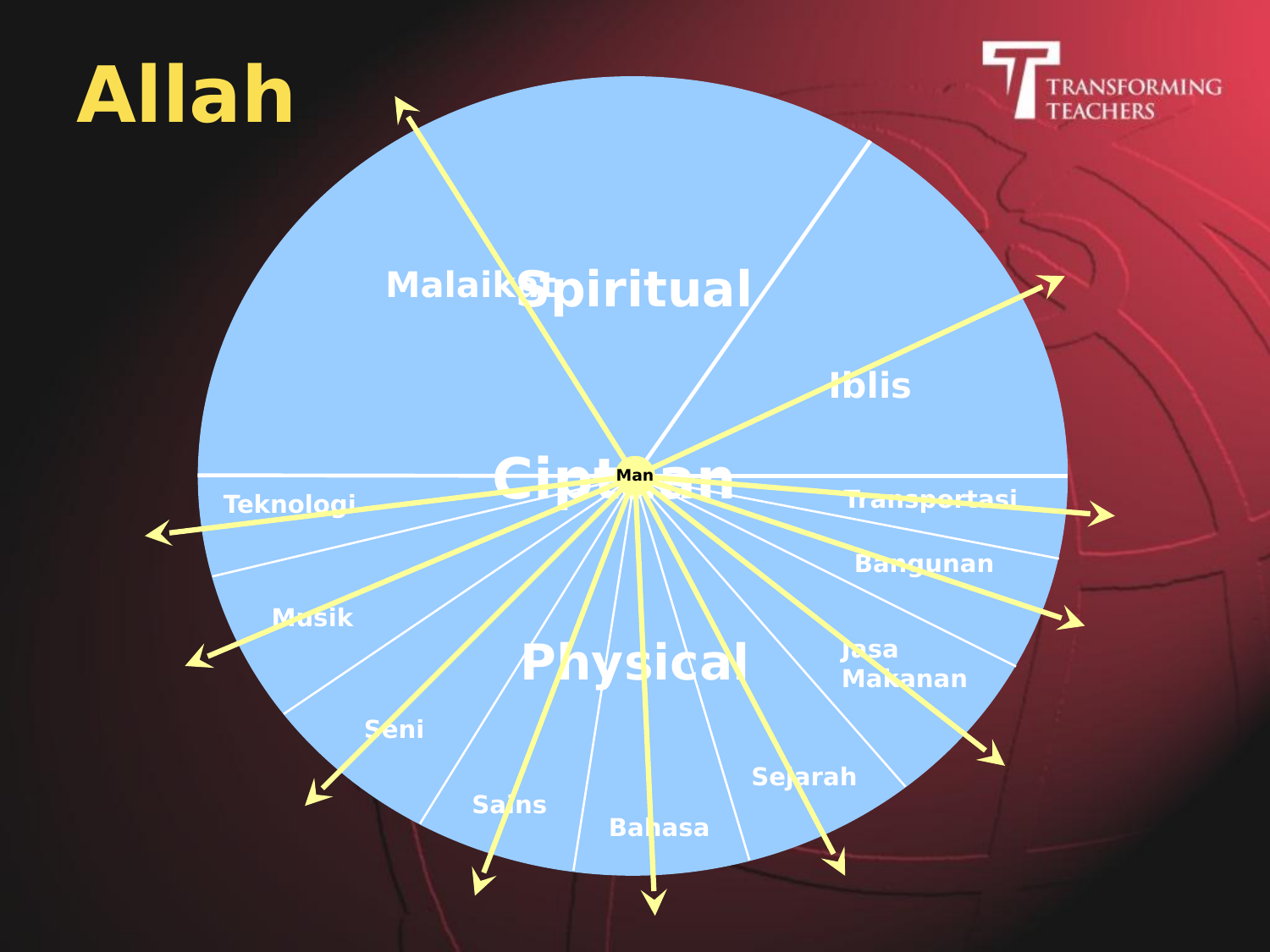

# Allah

Spiritual
Malaikat

Iblis
Ciptaan

Man

Transportasi
Teknologi
Bangunan
Musik
Physical
Jasa Makanan
Seni
Sejarah
Sains
Bahasa